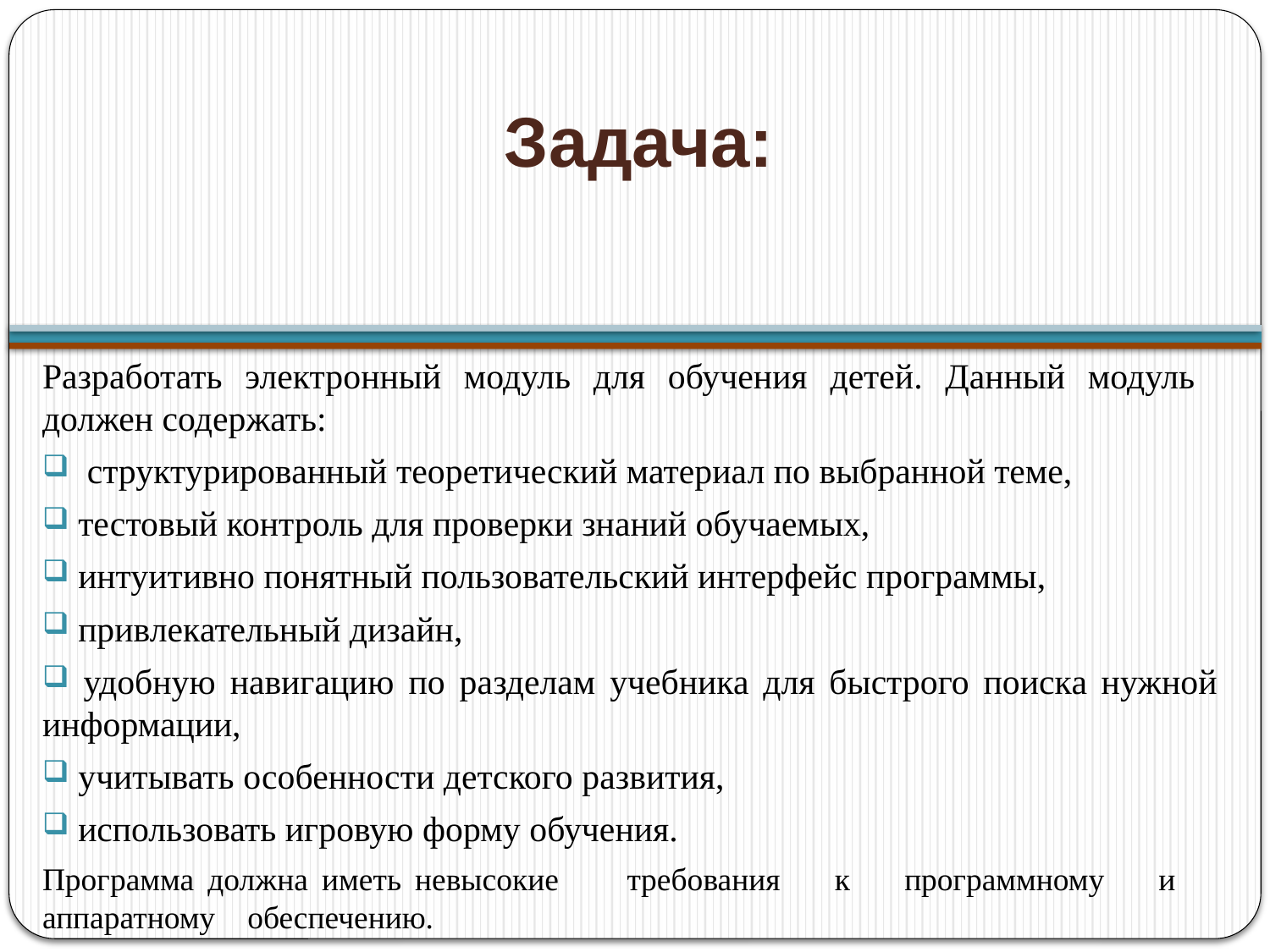

# Задача:
Разработать электронный модуль для обучения детей. Данный модуль  должен содержать:
  структурированный теоретический материал по выбранной теме,
 тестовый контроль для проверки знаний обучаемых,
 интуитивно понятный пользовательский интерфейс программы,
 привлекательный дизайн,
 удобную навигацию по разделам учебника для быстрого поиска нужной информации,
 учитывать особенности детского развития,
 использовать игровую форму обучения.
Программа должна иметь невысокие     требования    к    программному    и    аппаратному    обеспечению.